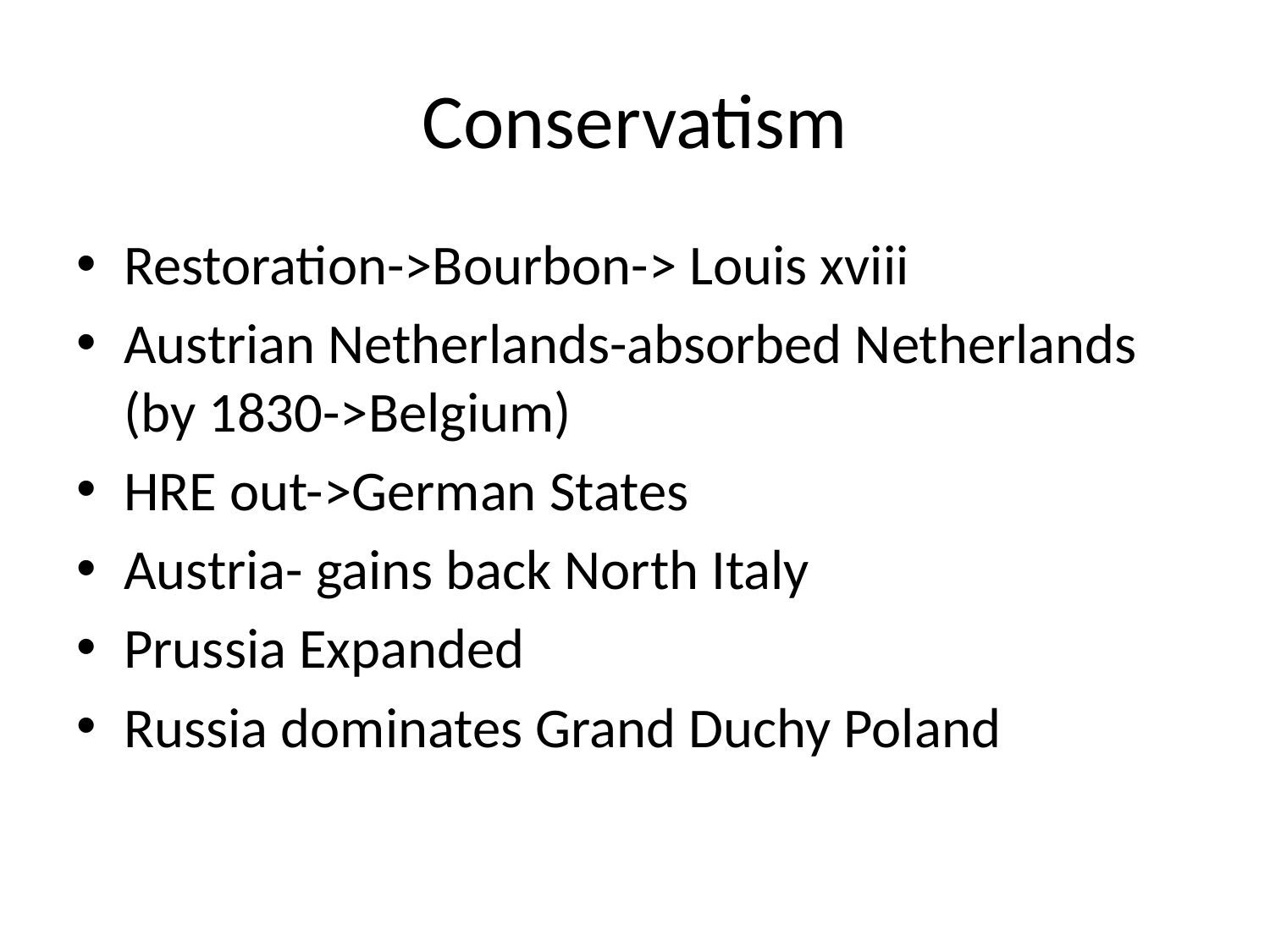

# Conservatism
Restoration->Bourbon-> Louis xviii
Austrian Netherlands-absorbed Netherlands (by 1830->Belgium)
HRE out->German States
Austria- gains back North Italy
Prussia Expanded
Russia dominates Grand Duchy Poland